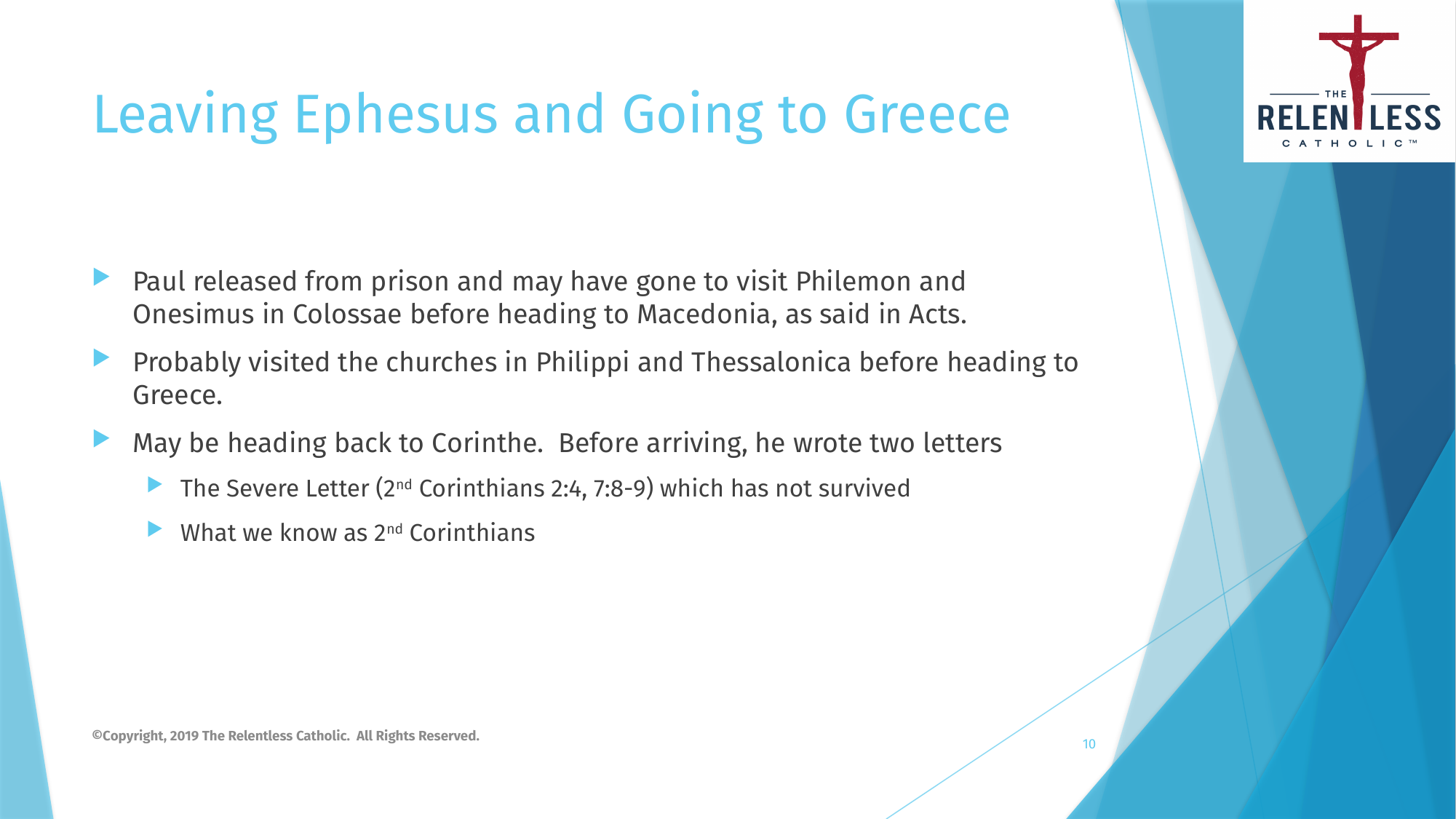

# Leaving Ephesus and Going to Greece
Paul released from prison and may have gone to visit Philemon and Onesimus in Colossae before heading to Macedonia, as said in Acts.
Probably visited the churches in Philippi and Thessalonica before heading to Greece.
May be heading back to Corinthe.  Before arriving, he wrote two letters
The Severe Letter (2nd Corinthians 2:4, 7:8-9) which has not survived
What we know as 2nd Corinthians

©Copyright, 2019 The Relentless Catholic.  All Rights Reserved.

10